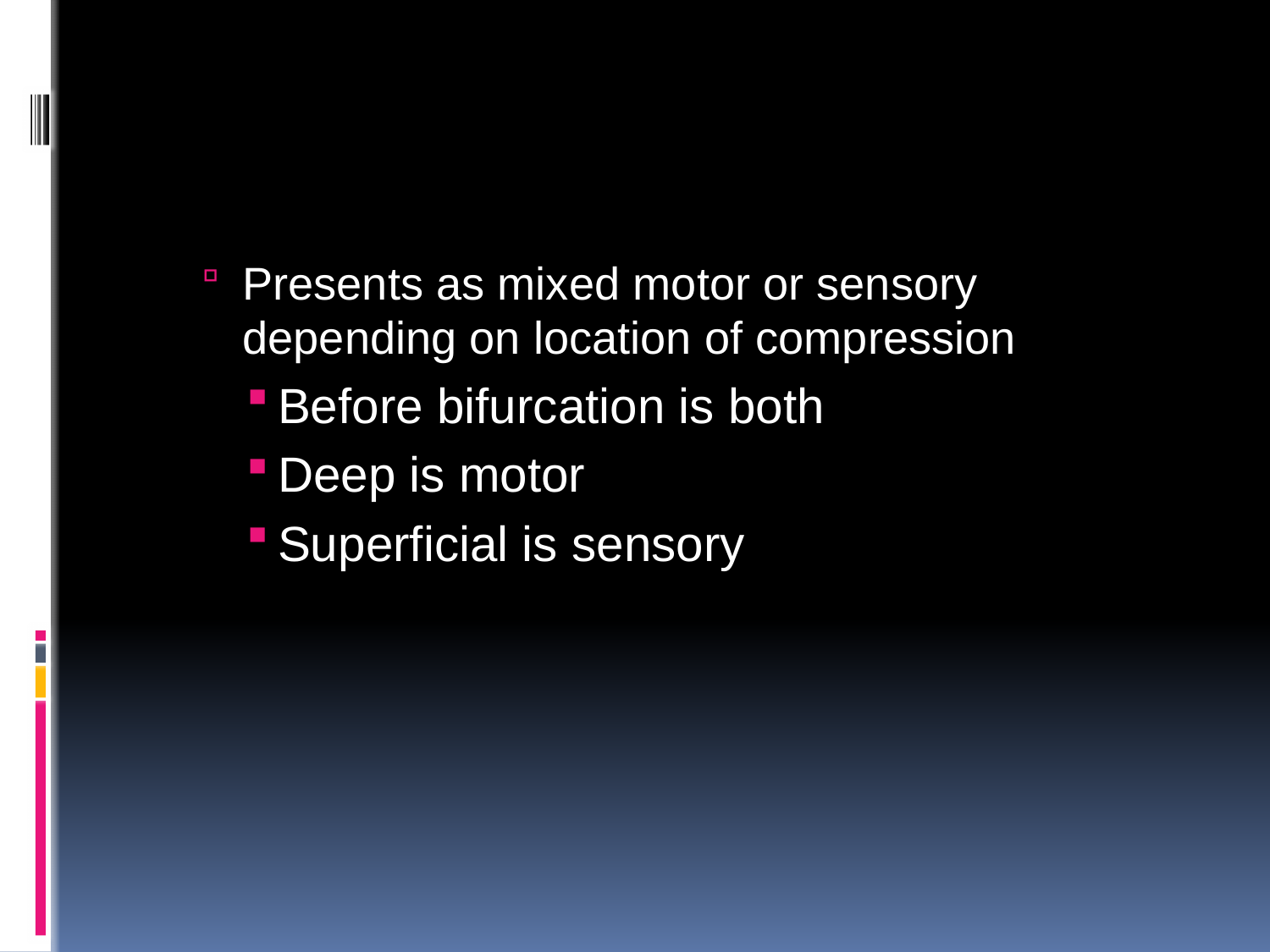

#
Presents as mixed motor or sensory depending on location of compression
Before bifurcation is both
Deep is motor
Superficial is sensory